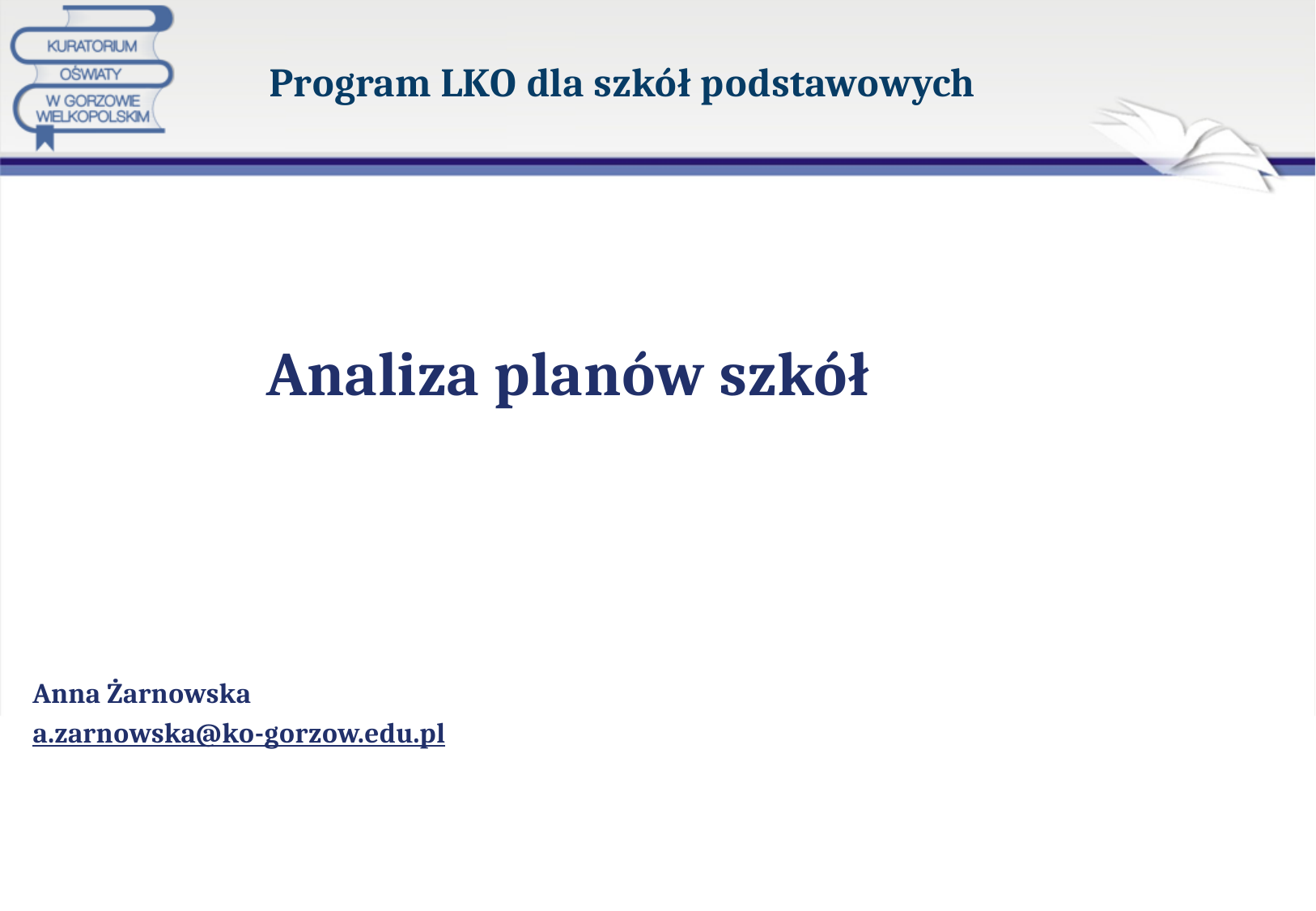

# Program LKO dla szkół podstawowych

                                  Analiza planów szkół

Anna Żarnowska
a.zarnowska@ko-gorzow.edu.pl